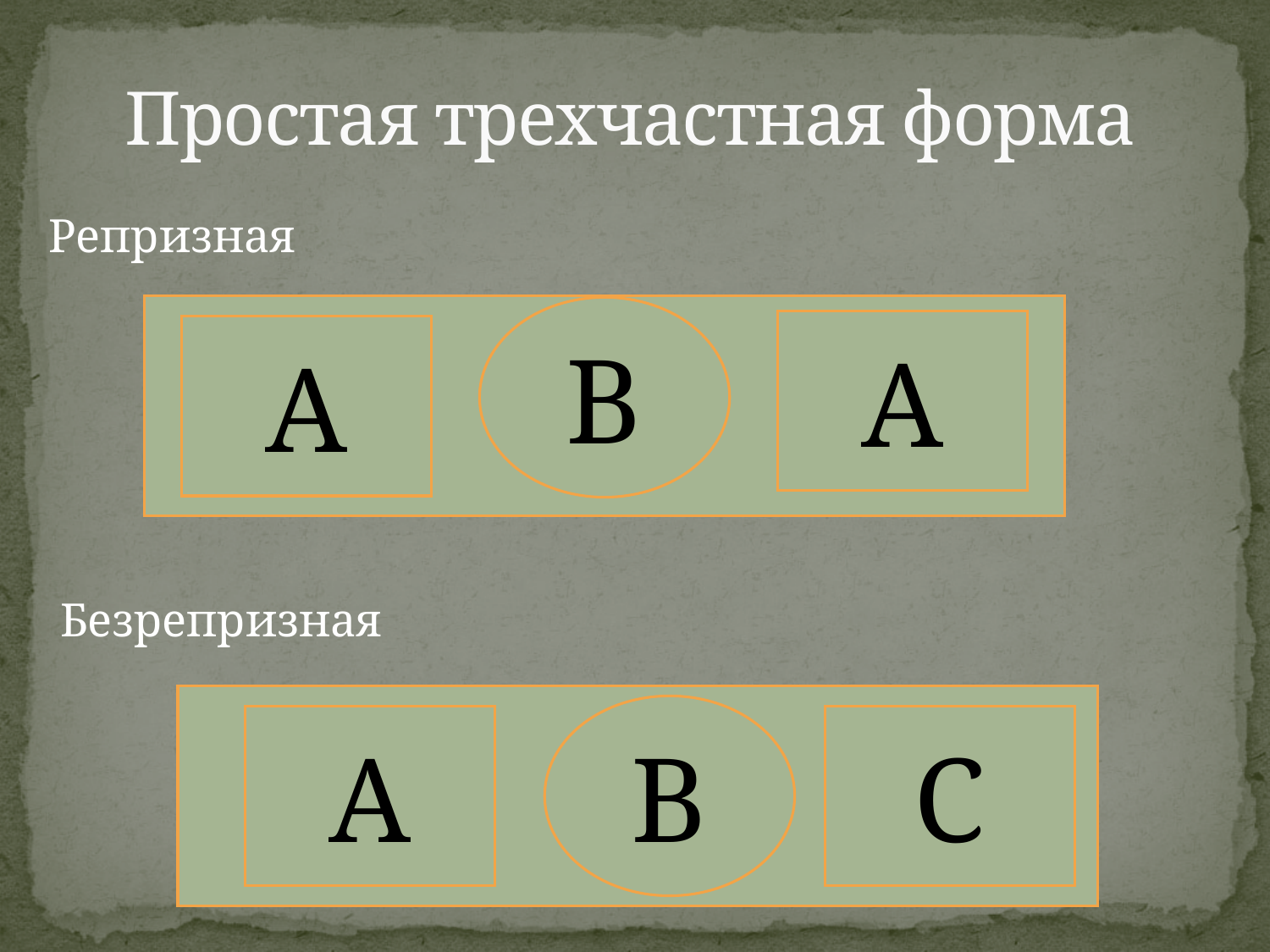

# Простая трехчастная форма

   Репризная

    Безрепризная

B
А
А

B
А
С